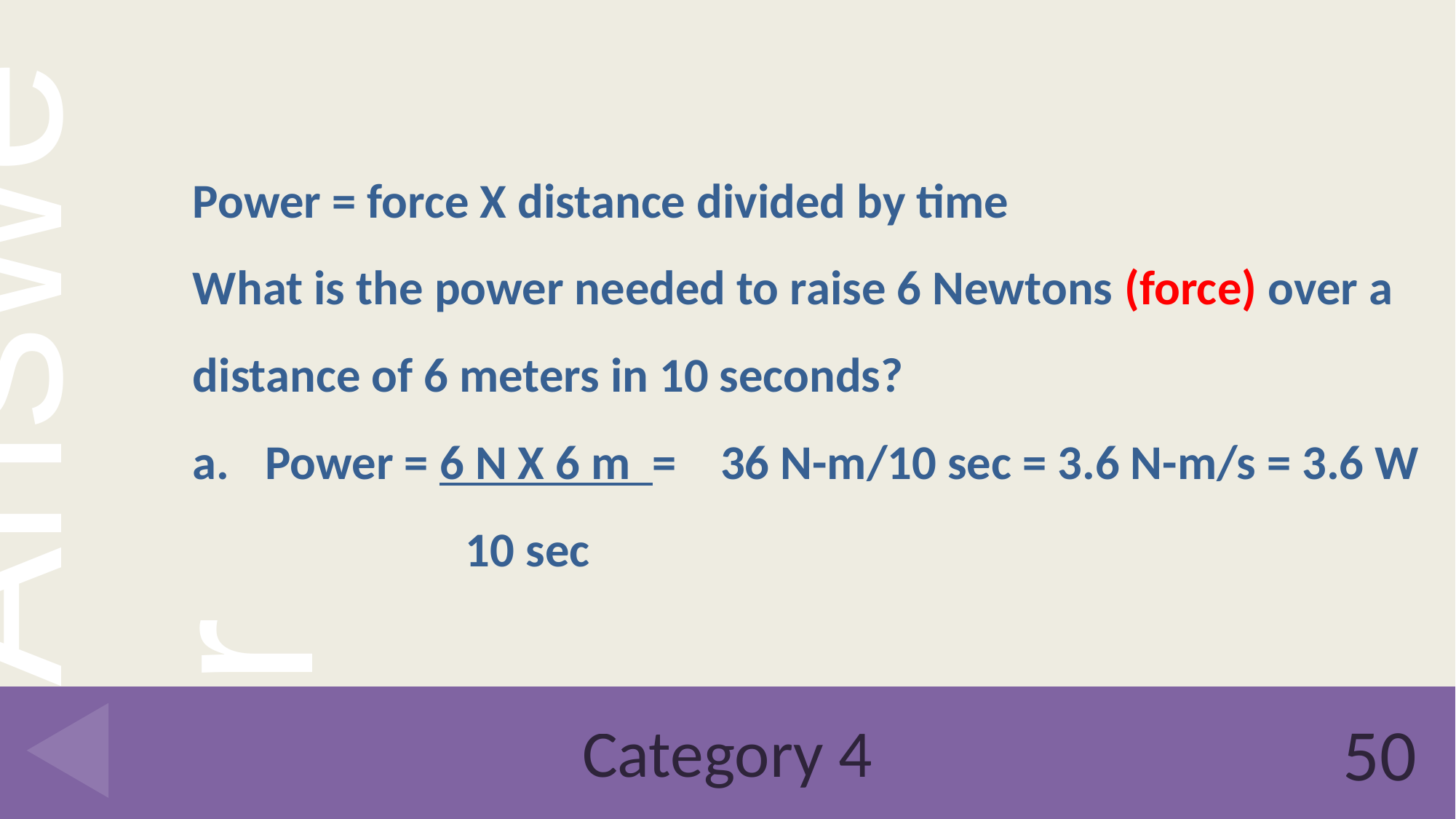

Power = force X distance divided by time
What is the power needed to raise 6 Newtons (force) over a distance of 6 meters in 10 seconds?
 Power = 6 N X 6 m  =    36 N-m/10 sec = 3.6 N-m/s = 3.6 W
		     10 sec
# Category 4
50